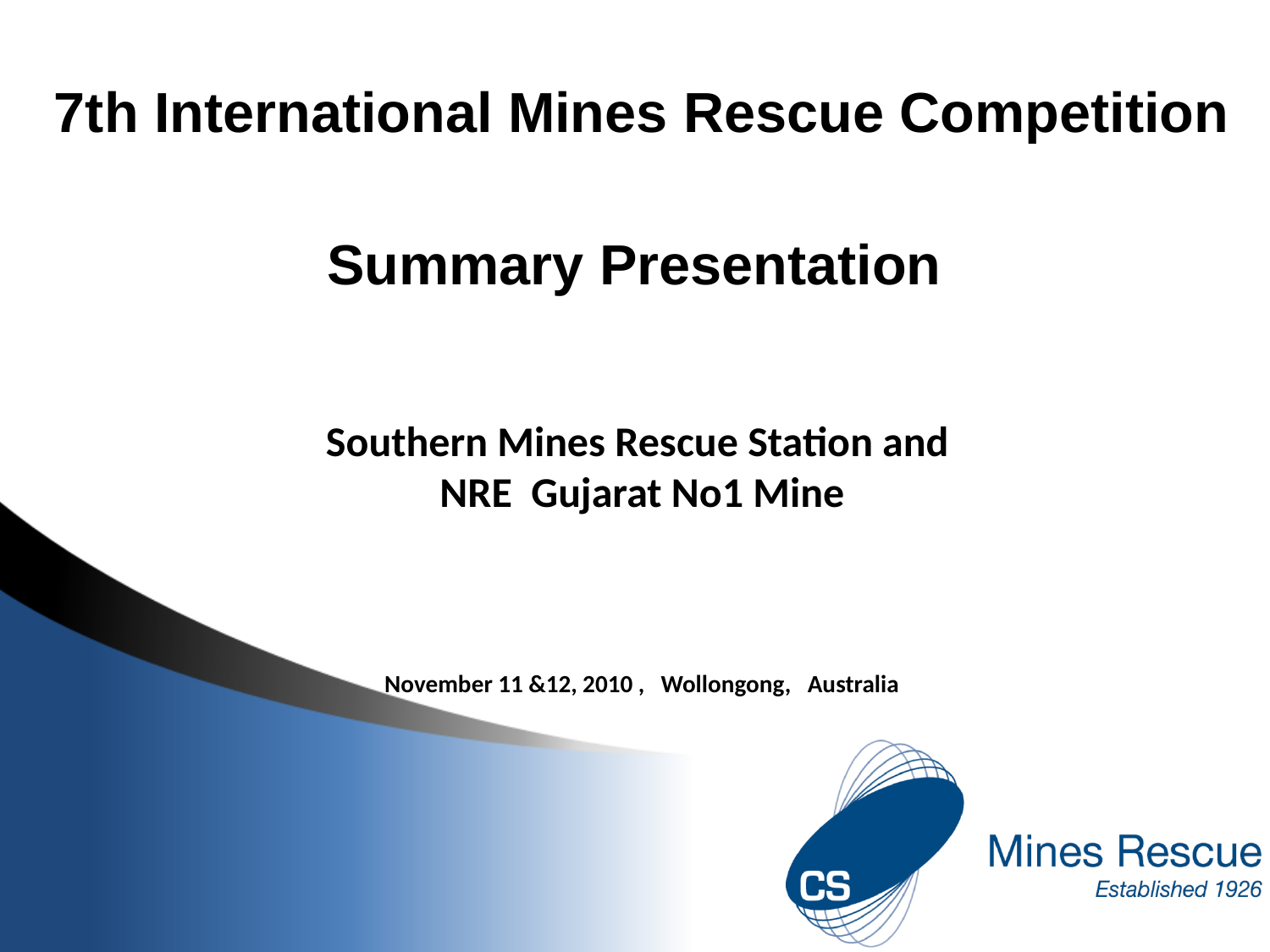

7th International Mines Rescue Competition

Summary Presentation

Southern Mines Rescue Station and
NRE  Gujarat No1 Mine

November 11 &12, 2010 ,   Wollongong,   Australia